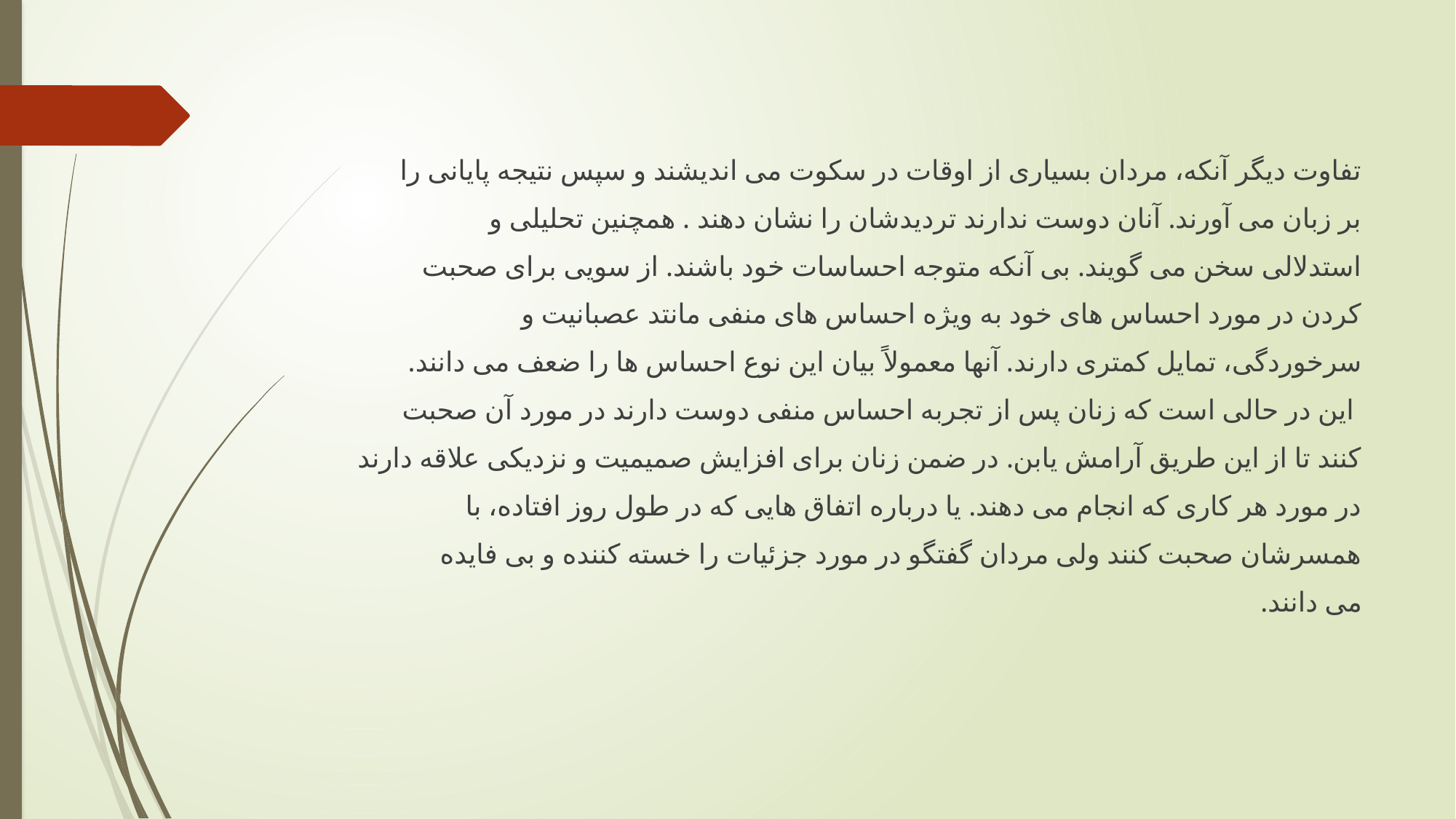

تفاوت دیگر آنکه، مردان بسیاری از اوقات در سکوت می اندیشند و سپس نتیجه پایانی را
بر زبان می آورند. آنان دوست ندارند تردیدشان را نشان دهند . همچنین تحلیلی و
استدلالی سخن می گویند. بی آنکه متوجه احساسات خود باشند. از سویی برای صحبت
کردن در مورد احساس های خود به ویژه احساس های منفی مانتد عصبانیت و
سرخوردگی، تمایل کمتری دارند. آنها معمولاً بیان این نوع احساس ها را ضعف می دانند.
 این در حالی است که زنان پس از تجربه احساس منفی دوست دارند در مورد آن صحبت
کنند تا از این طریق آرامش یابن. در ضمن زنان برای افزایش صمیمیت و نزدیکی علاقه دارند
در مورد هر کاری که انجام می دهند. یا درباره اتفاق هایی که در طول روز افتاده، با
همسرشان صحبت کنند ولی مردان گفتگو در مورد جزئیات را خسته کننده و بی فایده
می دانند.